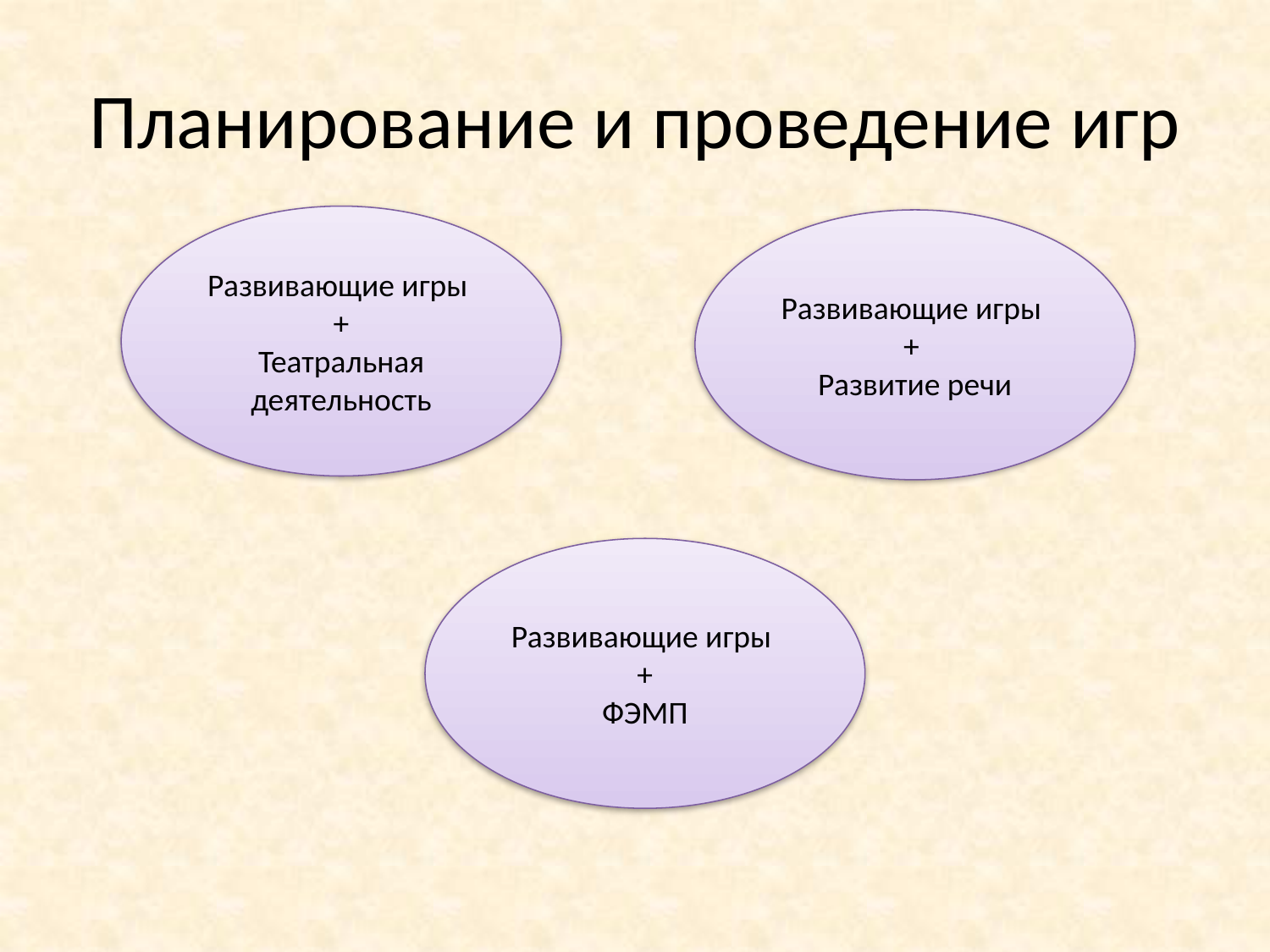

# Планирование и проведение игр
Развивающие игры
+
Театральная деятельность
Развивающие игры
+
Развитие речи
Развивающие игры
+
ФЭМП